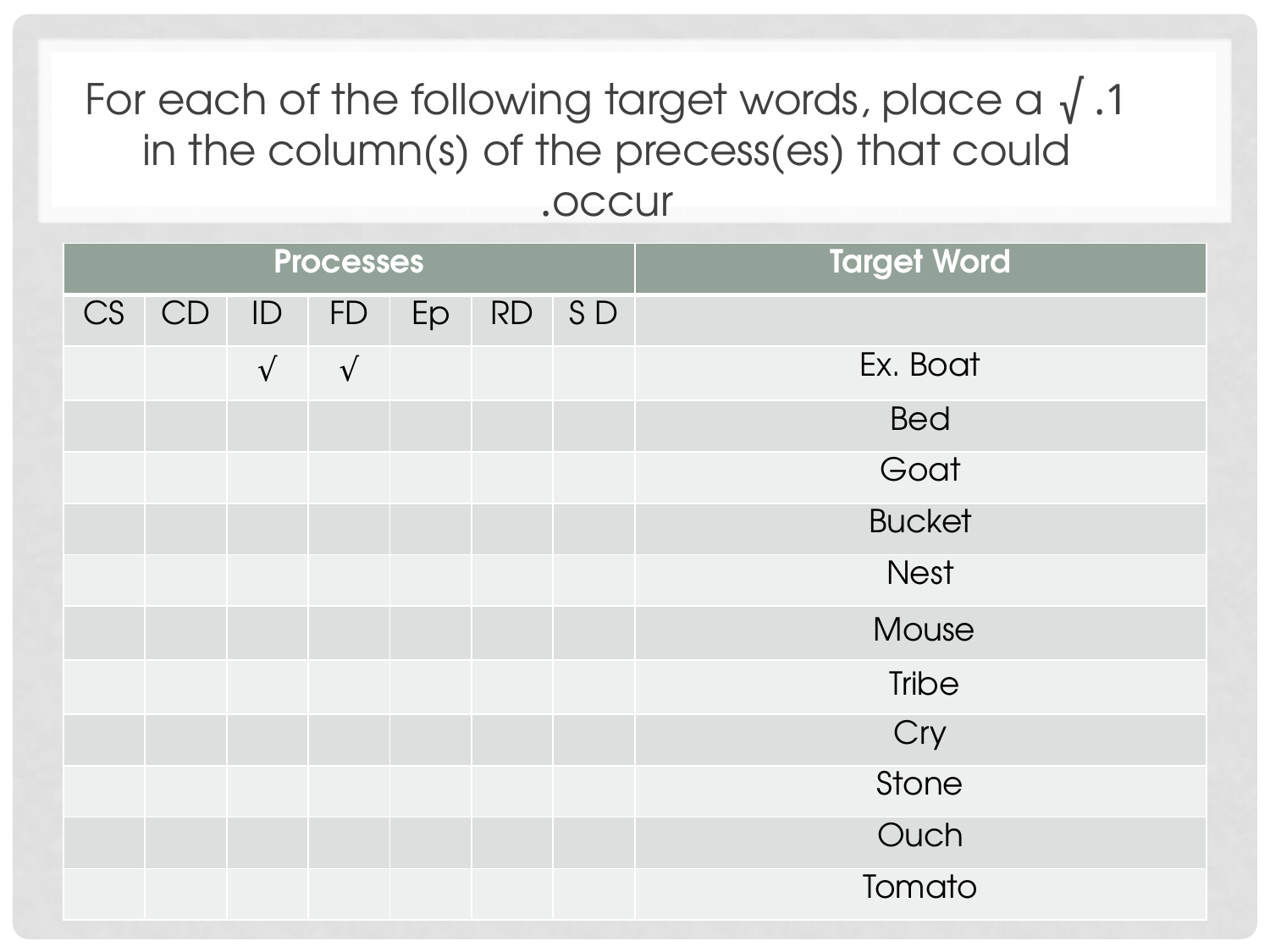

1. For each of the following target words, place a √ in the column(s) of the precess(es) that could occur.
| Processes |  |  |  |  |  |  | Target Word |
| --- | --- | --- | --- | --- | --- | --- | --- |
| CS | CD | ID | FD | Ep | RD | S D |  |
|  |  | √ | √ |  |  |  | Ex. Boat |
|  |  |  |  |  |  |  | Bed |
|  |  |  |  |  |  |  | Goat |
|  |  |  |  |  |  |  | Bucket |
|  |  |  |  |  |  |  | Nest |
|  |  |  |  |  |  |  | Mouse |
|  |  |  |  |  |  |  | Tribe |
|  |  |  |  |  |  |  | Cry |
|  |  |  |  |  |  |  | Stone |
|  |  |  |  |  |  |  | Ouch |
|  |  |  |  |  |  |  | Tomato |